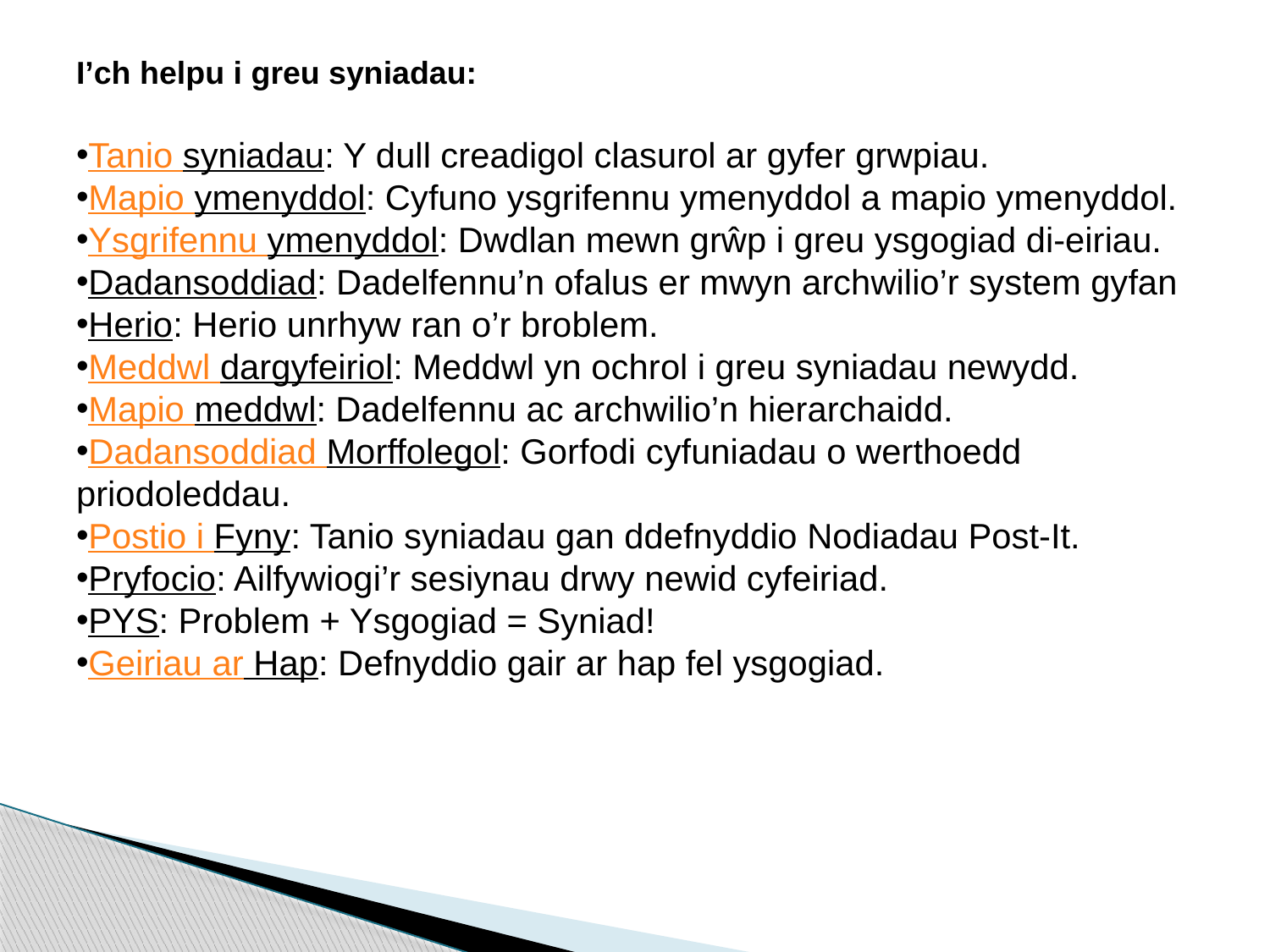

I’ch helpu i greu syniadau:

Tanio syniadau: Y dull creadigol clasurol ar gyfer grwpiau.
Mapio ymenyddol: Cyfuno ysgrifennu ymenyddol a mapio ymenyddol.
Ysgrifennu ymenyddol: Dwdlan mewn grŵp i greu ysgogiad di-eiriau.
Dadansoddiad: Dadelfennu’n ofalus er mwyn archwilio’r system gyfan
Herio: Herio unrhyw ran o’r broblem.
Meddwl dargyfeiriol: Meddwl yn ochrol i greu syniadau newydd.
Mapio meddwl: Dadelfennu ac archwilio’n hierarchaidd.
Dadansoddiad Morffolegol: Gorfodi cyfuniadau o werthoedd priodoleddau.
Postio i Fyny: Tanio syniadau gan ddefnyddio Nodiadau Post-It.
Pryfocio: Ailfywiogi’r sesiynau drwy newid cyfeiriad.
PYS: Problem + Ysgogiad = Syniad!
Geiriau ar Hap: Defnyddio gair ar hap fel ysgogiad.